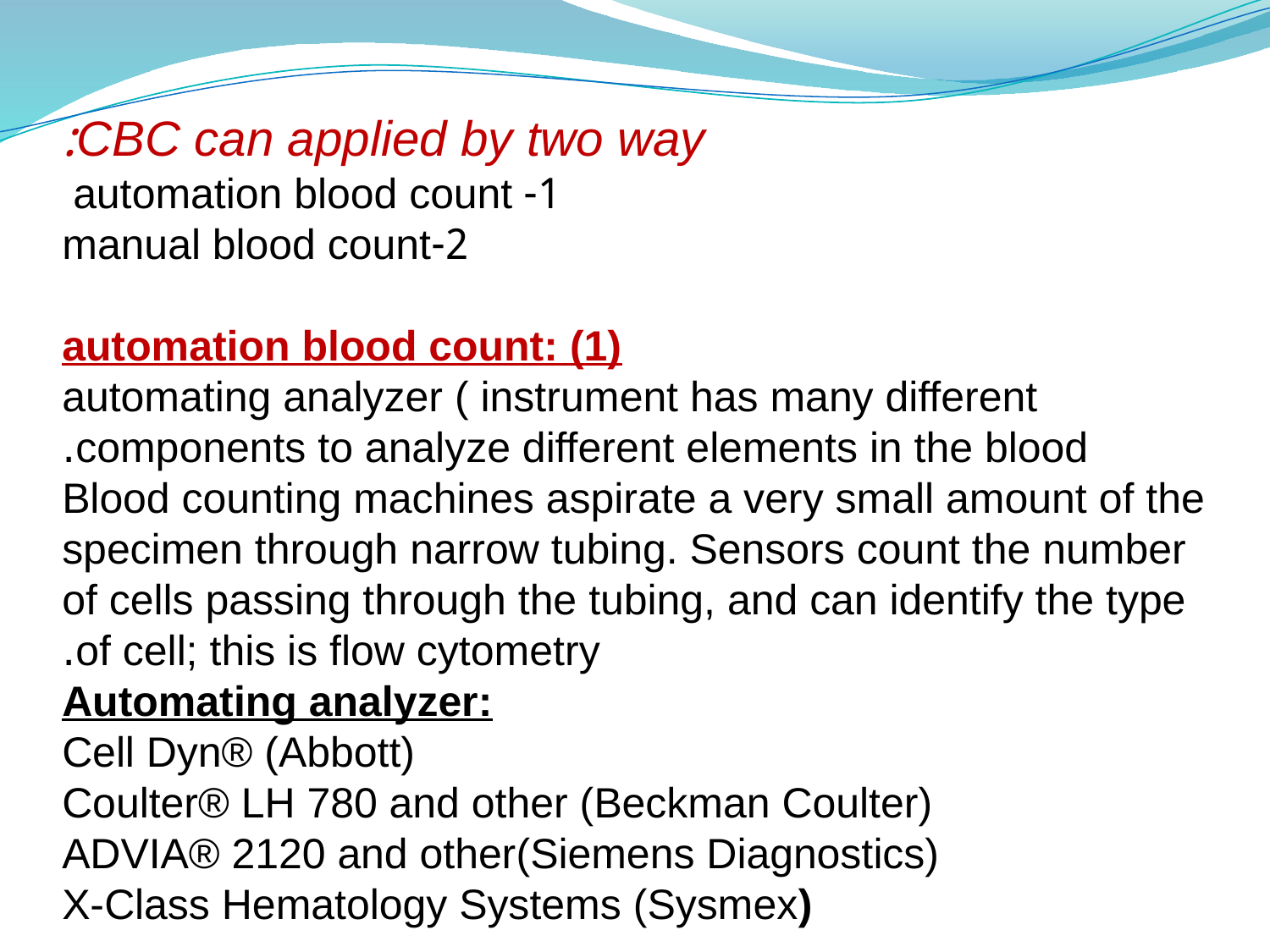

CBC can applied by two way:
1- automation blood count
2-manual blood count

automation blood count: (1)
automating analyzer ( instrument has many different components to analyze different elements in the blood.
Blood counting machines aspirate a very small amount of the specimen through narrow tubing. Sensors count the number of cells passing through the tubing, and can identify the type of cell; this is flow cytometry.
Automating analyzer:
Cell Dyn® (Abbott)
Coulter® LH 780 and other (Beckman Coulter)
ADVIA® 2120 and other(Siemens Diagnostics)
X-Class Hematology Systems (Sysmex)